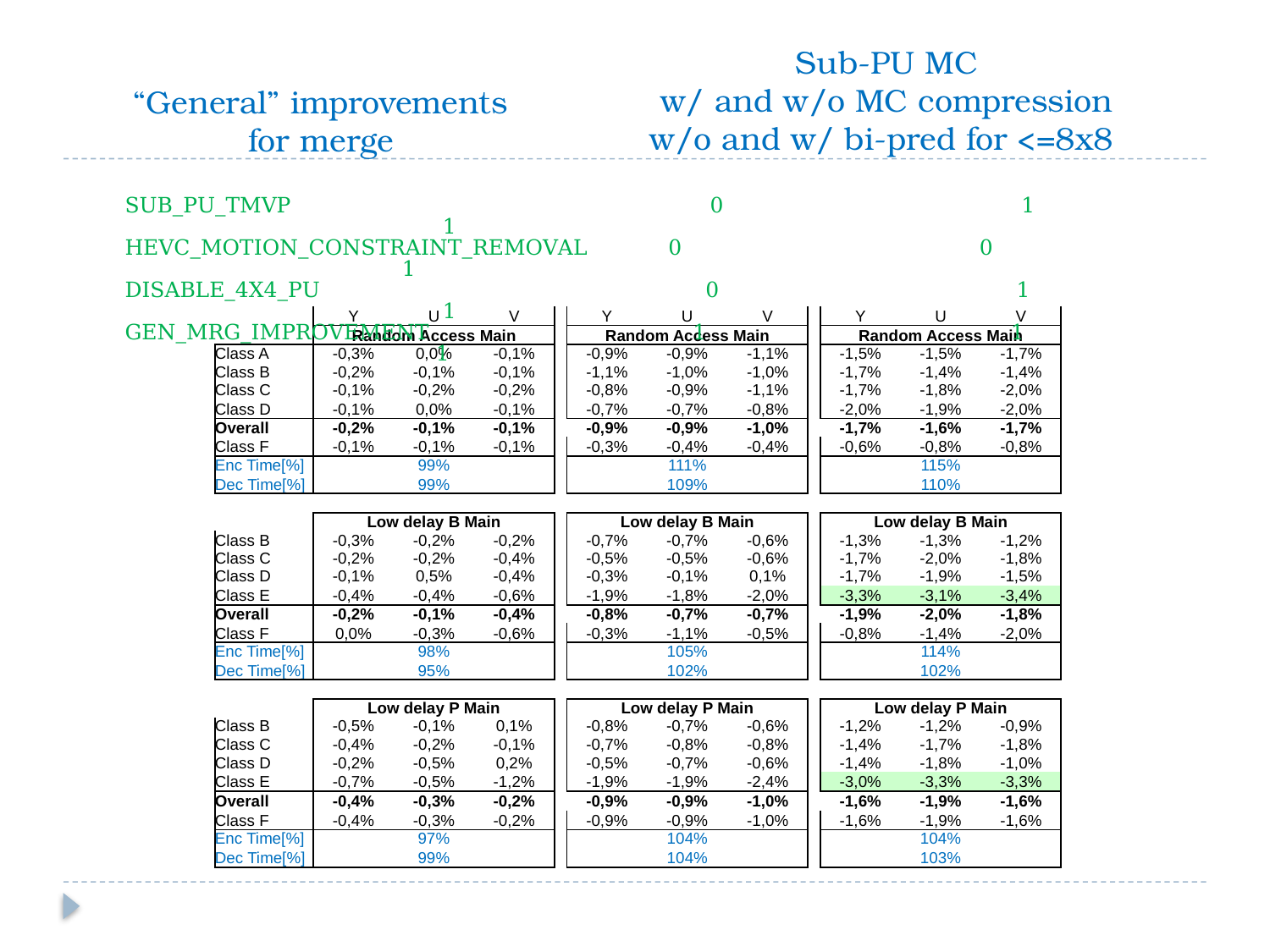

Sub-PU MC
w/ and w/o MC compression
w/o and w/ bi-pred for <=8x8
“General” improvements
for merge
| SUB\_PU\_TMVP 0 1 1 |
| --- |
| HEVC\_MOTION\_CONSTRAINT\_REMOVAL 0 0 1 |
| DISABLE\_4X4\_PU 0 1 1 |
| GEN\_MRG\_IMPROVEMENT 1 1 1 |
|  | Y | U | V |  | Y | U | V |  | Y | U | V |
| --- | --- | --- | --- | --- | --- | --- | --- | --- | --- | --- | --- |
|  | Random Access Main |  |  |  | Random Access Main |  |  |  | Random Access Main |  |  |
| Class A | -0,3% | 0,0% | -0,1% |  | -0,9% | -0,9% | -1,1% |  | -1,5% | -1,5% | -1,7% |
| Class B | -0,2% | -0,1% | -0,1% |  | -1,1% | -1,0% | -1,0% |  | -1,7% | -1,4% | -1,4% |
| Class C | -0,1% | -0,2% | -0,2% |  | -0,8% | -0,9% | -1,1% |  | -1,7% | -1,8% | -2,0% |
| Class D | -0,1% | 0,0% | -0,1% |  | -0,7% | -0,7% | -0,8% |  | -2,0% | -1,9% | -2,0% |
| Overall | -0,2% | -0,1% | -0,1% |  | -0,9% | -0,9% | -1,0% |  | -1,7% | -1,6% | -1,7% |
| Class F | -0,1% | -0,1% | -0,1% |  | -0,3% | -0,4% | -0,4% |  | -0,6% | -0,8% | -0,8% |
| Enc Time[%] | 99% |  |  |  | 111% |  |  |  | 115% |  |  |
| Dec Time[%] | 99% |  |  |  | 109% |  |  |  | 110% |  |  |
|  |  |  |  |  |  |  |  |  |  |  |  |
|  | Low delay B Main |  |  |  | Low delay B Main |  |  |  | Low delay B Main |  |  |
| Class B | -0,3% | -0,2% | -0,2% |  | -0,7% | -0,7% | -0,6% |  | -1,3% | -1,3% | -1,2% |
| Class C | -0,2% | -0,2% | -0,4% |  | -0,5% | -0,5% | -0,6% |  | -1,7% | -2,0% | -1,8% |
| Class D | -0,1% | 0,5% | -0,4% |  | -0,3% | -0,1% | 0,1% |  | -1,7% | -1,9% | -1,5% |
| Class E | -0,4% | -0,4% | -0,6% |  | -1,9% | -1,8% | -2,0% |  | -3,3% | -3,1% | -3,4% |
| Overall | -0,2% | -0,1% | -0,4% |  | -0,8% | -0,7% | -0,7% |  | -1,9% | -2,0% | -1,8% |
| Class F | 0,0% | -0,3% | -0,6% |  | -0,3% | -1,1% | -0,5% |  | -0,8% | -1,4% | -2,0% |
| Enc Time[%] | 98% |  |  |  | 105% |  |  |  | 114% |  |  |
| Dec Time[%] | 95% |  |  |  | 102% |  |  |  | 102% |  |  |
|  |  |  |  |  |  |  |  |  |  |  |  |
|  | Low delay P Main |  |  |  | Low delay P Main |  |  |  | Low delay P Main |  |  |
| Class B | -0,5% | -0,1% | 0,1% |  | -0,8% | -0,7% | -0,6% |  | -1,2% | -1,2% | -0,9% |
| Class C | -0,4% | -0,2% | -0,1% |  | -0,7% | -0,8% | -0,8% |  | -1,4% | -1,7% | -1,8% |
| Class D | -0,2% | -0,5% | 0,2% |  | -0,5% | -0,7% | -0,6% |  | -1,4% | -1,8% | -1,0% |
| Class E | -0,7% | -0,5% | -1,2% |  | -1,9% | -1,9% | -2,4% |  | -3,0% | -3,3% | -3,3% |
| Overall | -0,4% | -0,3% | -0,2% |  | -0,9% | -0,9% | -1,0% |  | -1,6% | -1,9% | -1,6% |
| Class F | -0,4% | -0,3% | -0,2% |  | -0,9% | -0,9% | -1,0% |  | -1,6% | -1,9% | -1,6% |
| Enc Time[%] | 97% |  |  |  | 104% |  |  |  | 104% |  |  |
| Dec Time[%] | 99% |  |  |  | 104% |  |  |  | 103% |  |  |